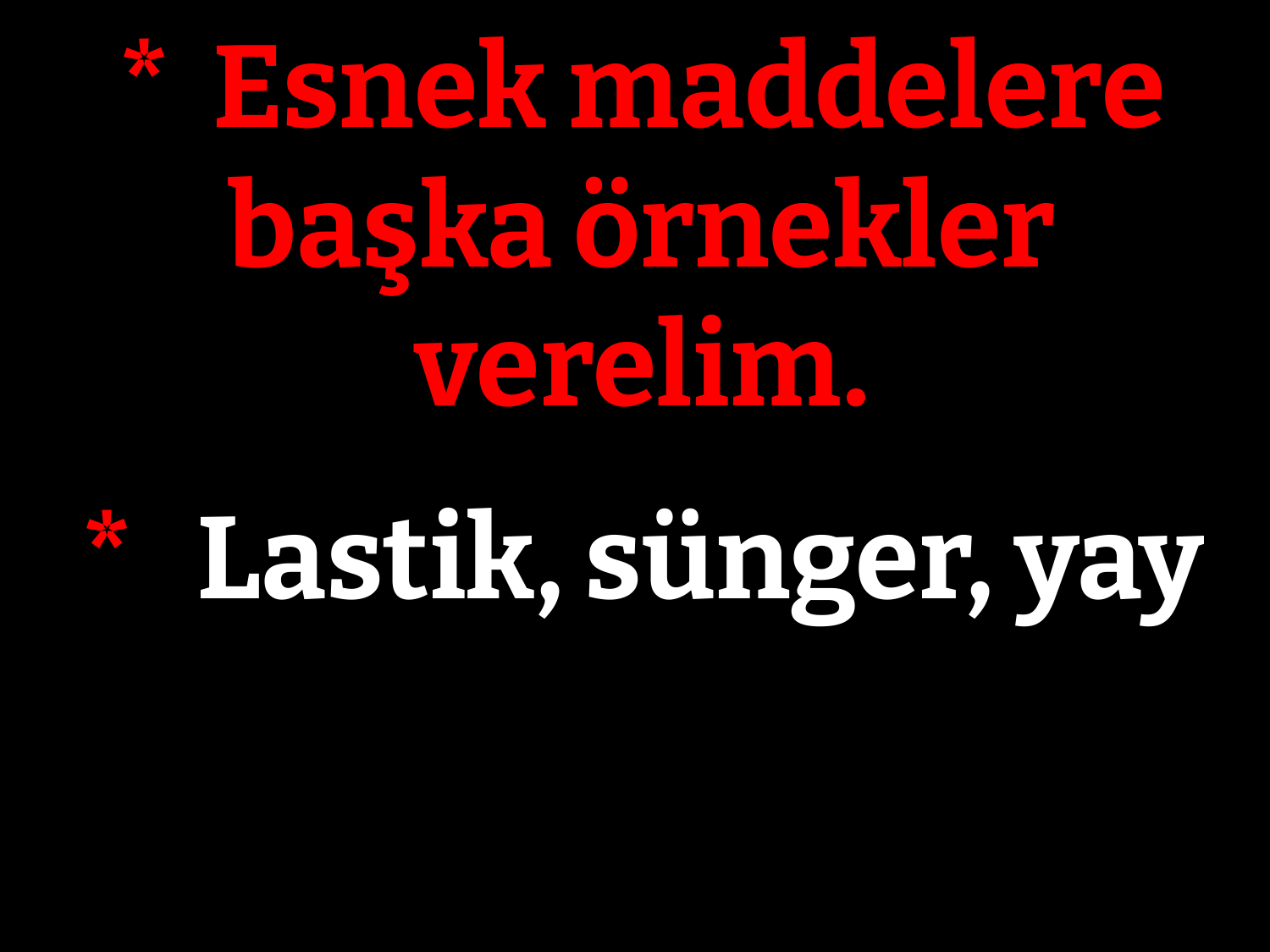

*  Esnek maddelere başka örnekler verelim.
*   Lastik, sünger, yay